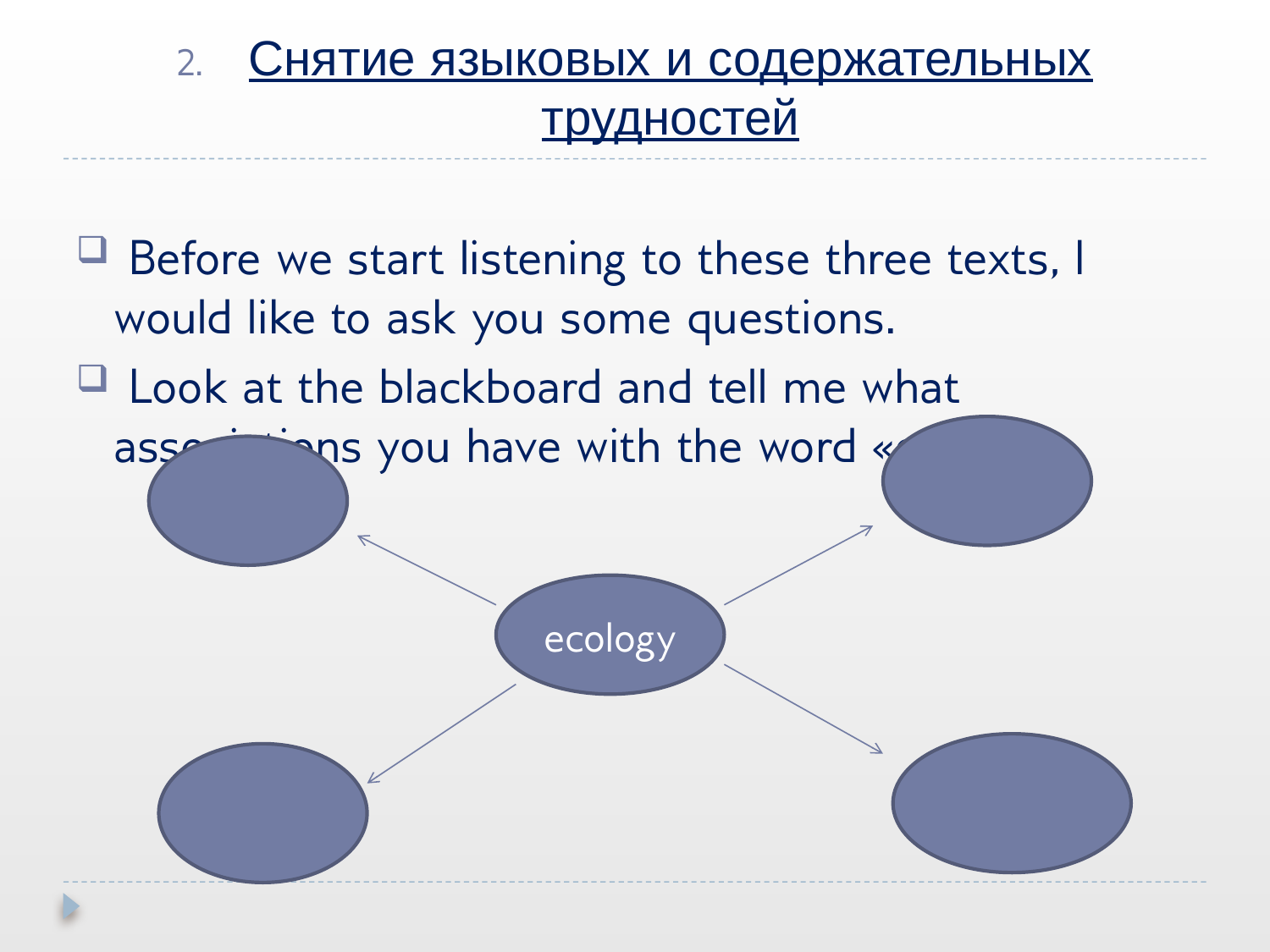

Снятие языковых и содержательных трудностей

 Before we start listening to these three texts, I would like to ask you some questions.
 Look at the blackboard and tell me what associations you have with the word «ecology».

#

ecology